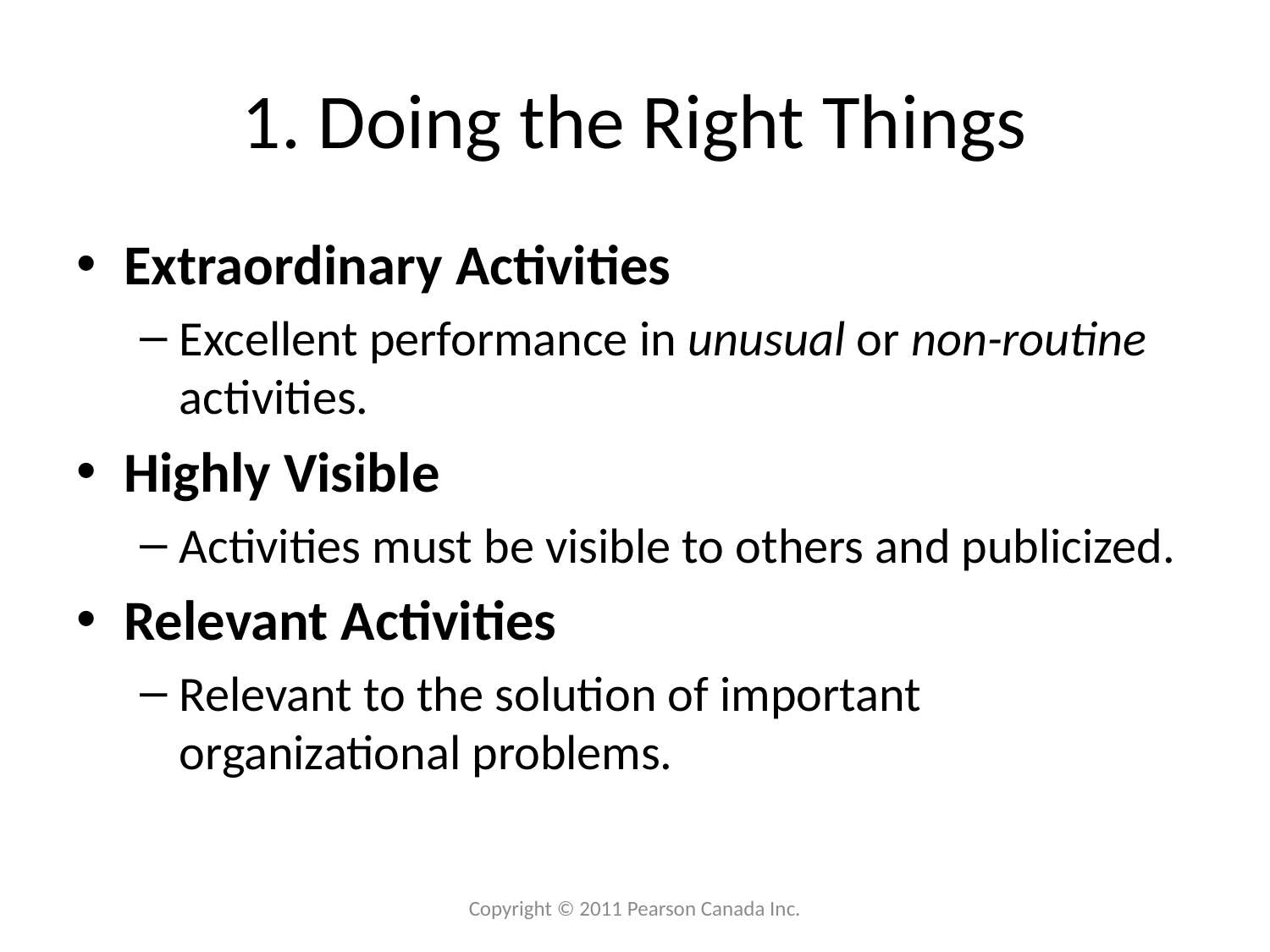

# 1. Doing the Right Things
Extraordinary Activities
Excellent performance in unusual or non-routine activities.
Highly Visible
Activities must be visible to others and publicized.
Relevant Activities
Relevant to the solution of important organizational problems.
Copyright © 2011 Pearson Canada Inc.